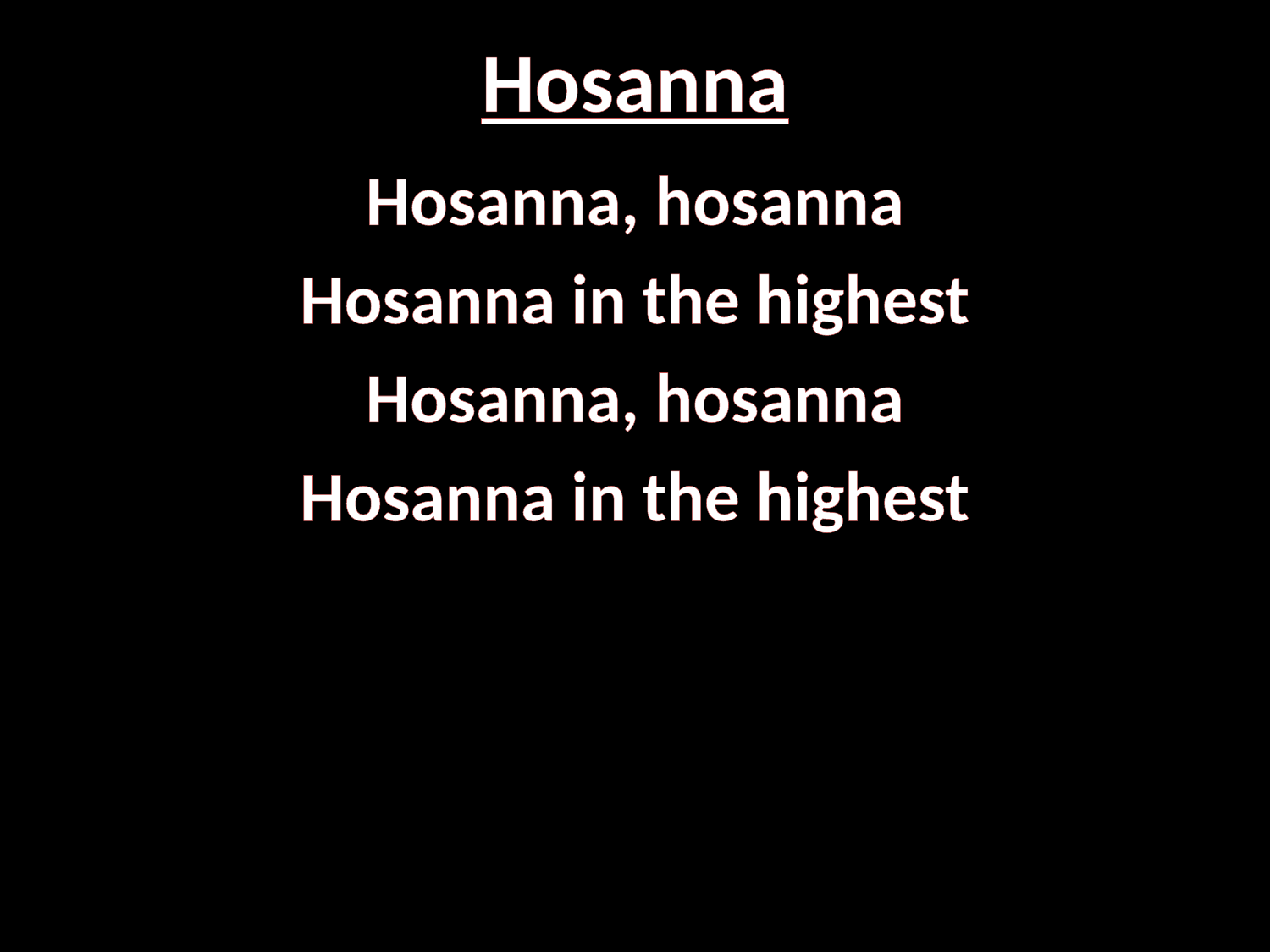

# Hosanna
Hosanna, hosanna
Hosanna in the highest
Hosanna, hosanna
Hosanna in the highest